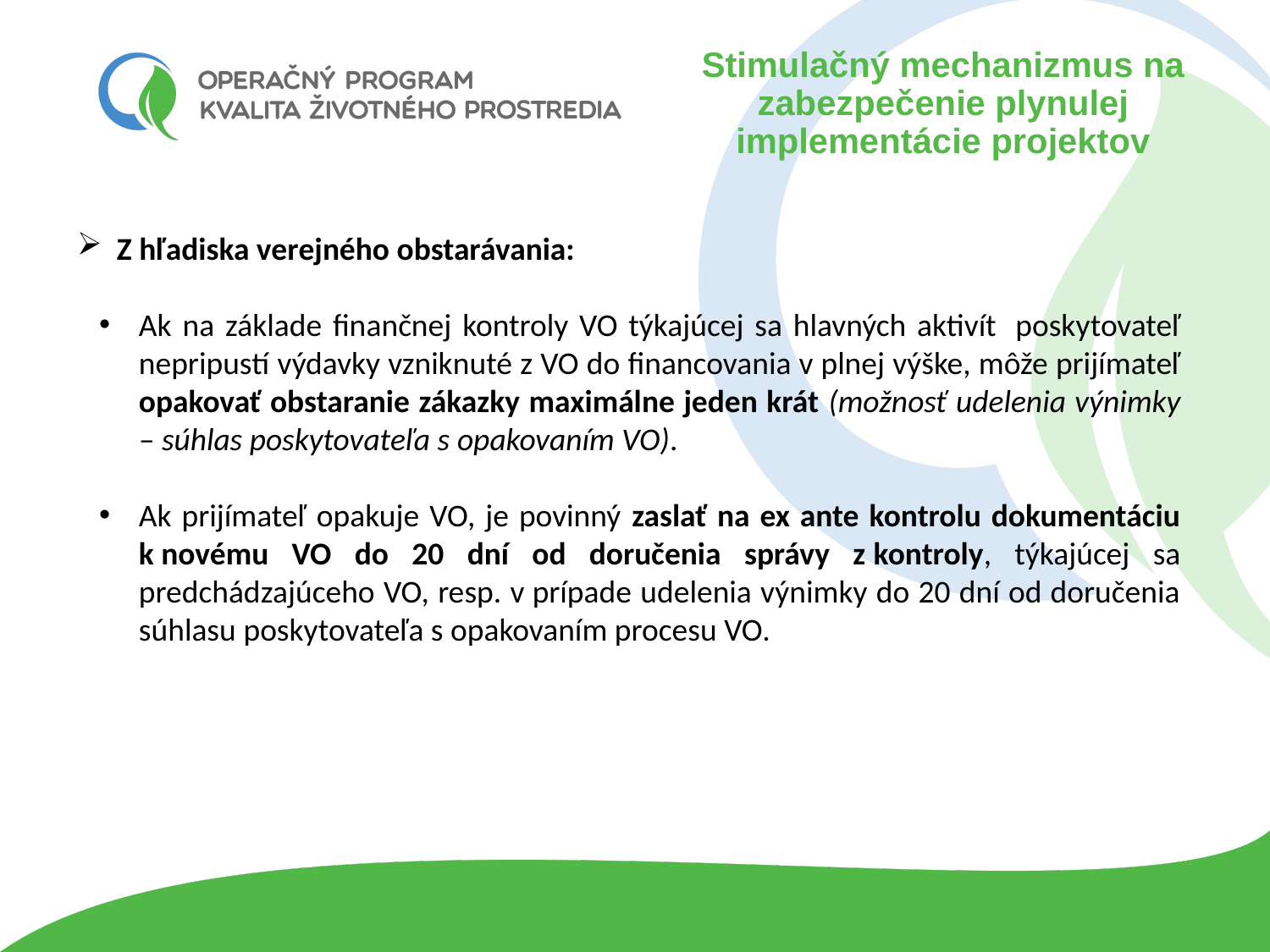

Stimulačný mechanizmus na zabezpečenie plynulej implementácie projektov
Z hľadiska verejného obstarávania:

Ak na základe finančnej kontroly VO týkajúcej sa hlavných aktivít  poskytovateľ nepripustí výdavky vzniknuté z VO do financovania v plnej výške, môže prijímateľ opakovať obstaranie zákazky maximálne jeden krát (možnosť udelenia výnimky – súhlas poskytovateľa s opakovaním VO).

Ak prijímateľ opakuje VO, je povinný zaslať na ex ante kontrolu dokumentáciu k novému VO do 20 dní od doručenia správy z kontroly, týkajúcej sa predchádzajúceho VO, resp. v prípade udelenia výnimky do 20 dní od doručenia súhlasu poskytovateľa s opakovaním procesu VO.